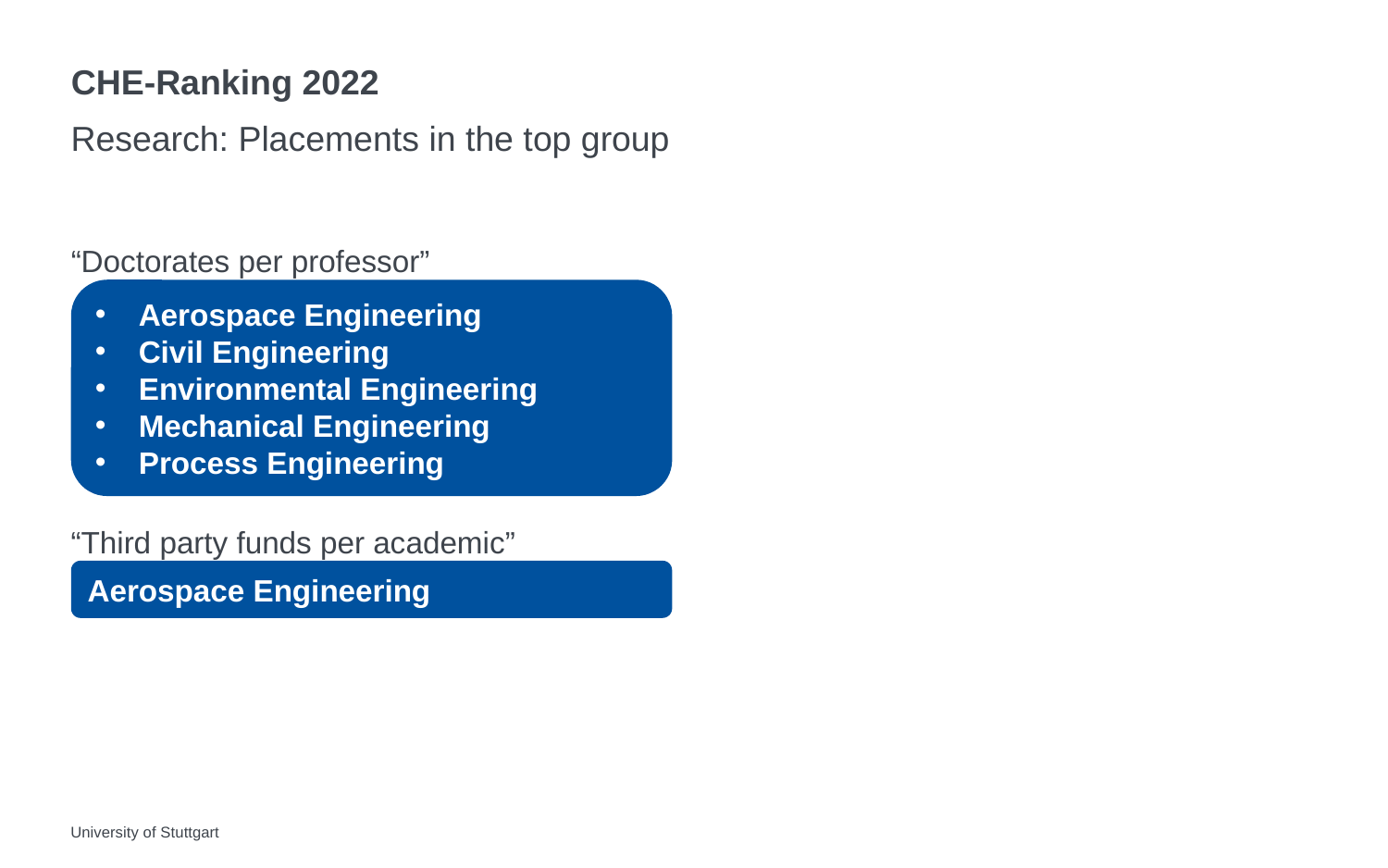

# CHE-Ranking 2022 (2/2)
Research: Placements in the top group
“Doctorates per professor”
Aerospace Engineering
Civil Engineering
Environmental Engineering
Mechanical Engineering
Process Engineering

“Third party funds per academic”
Aerospace Engineering
University of Stuttgart